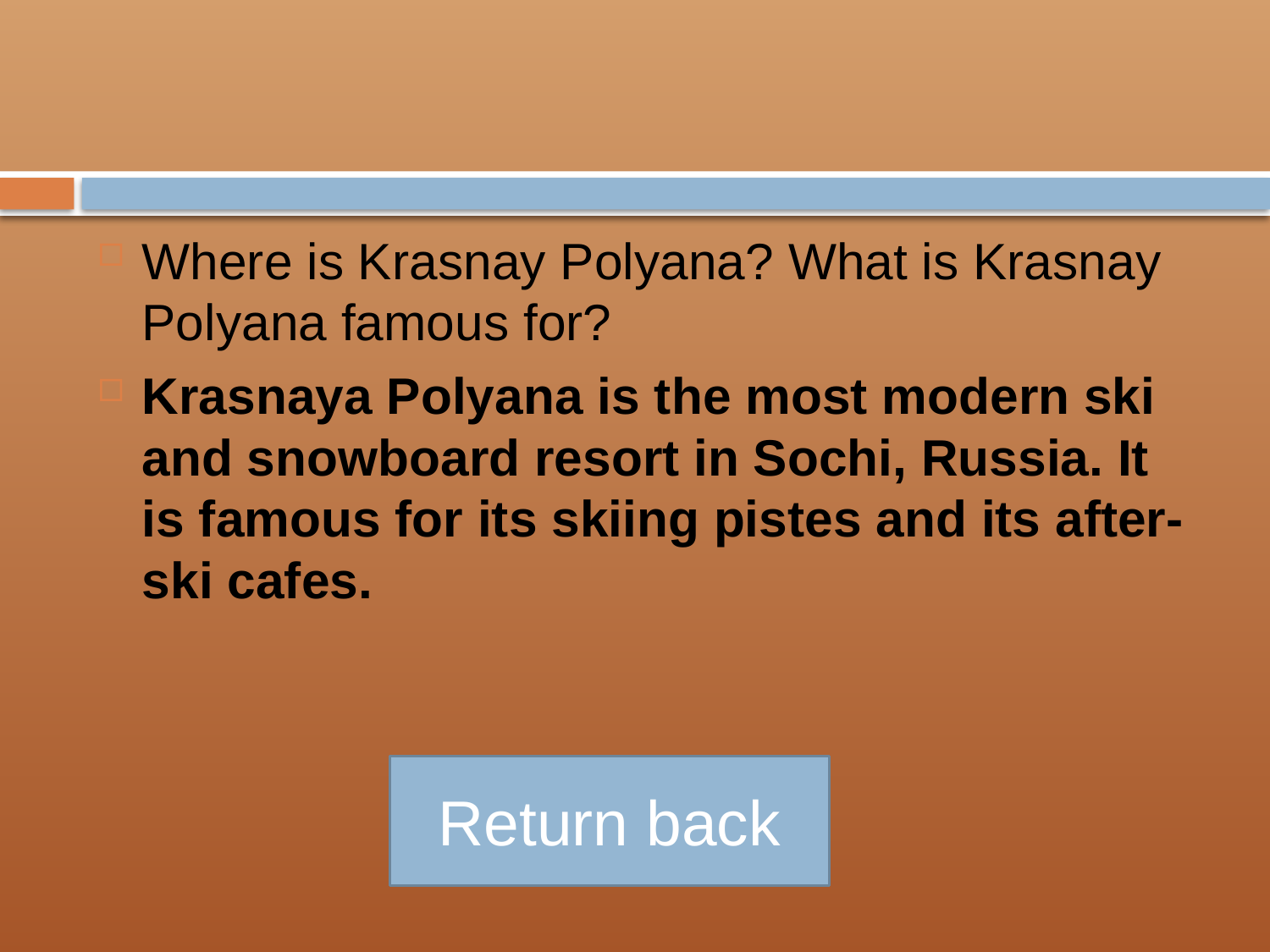

#
Where is Krasnay Polyana? What is Krasnay Polyana famous for?
Krasnaya Polyana is the most modern ski and snowboard resort in Sochi, Russia. It is famous for its skiing pistes and its after-ski cafes.

Return back